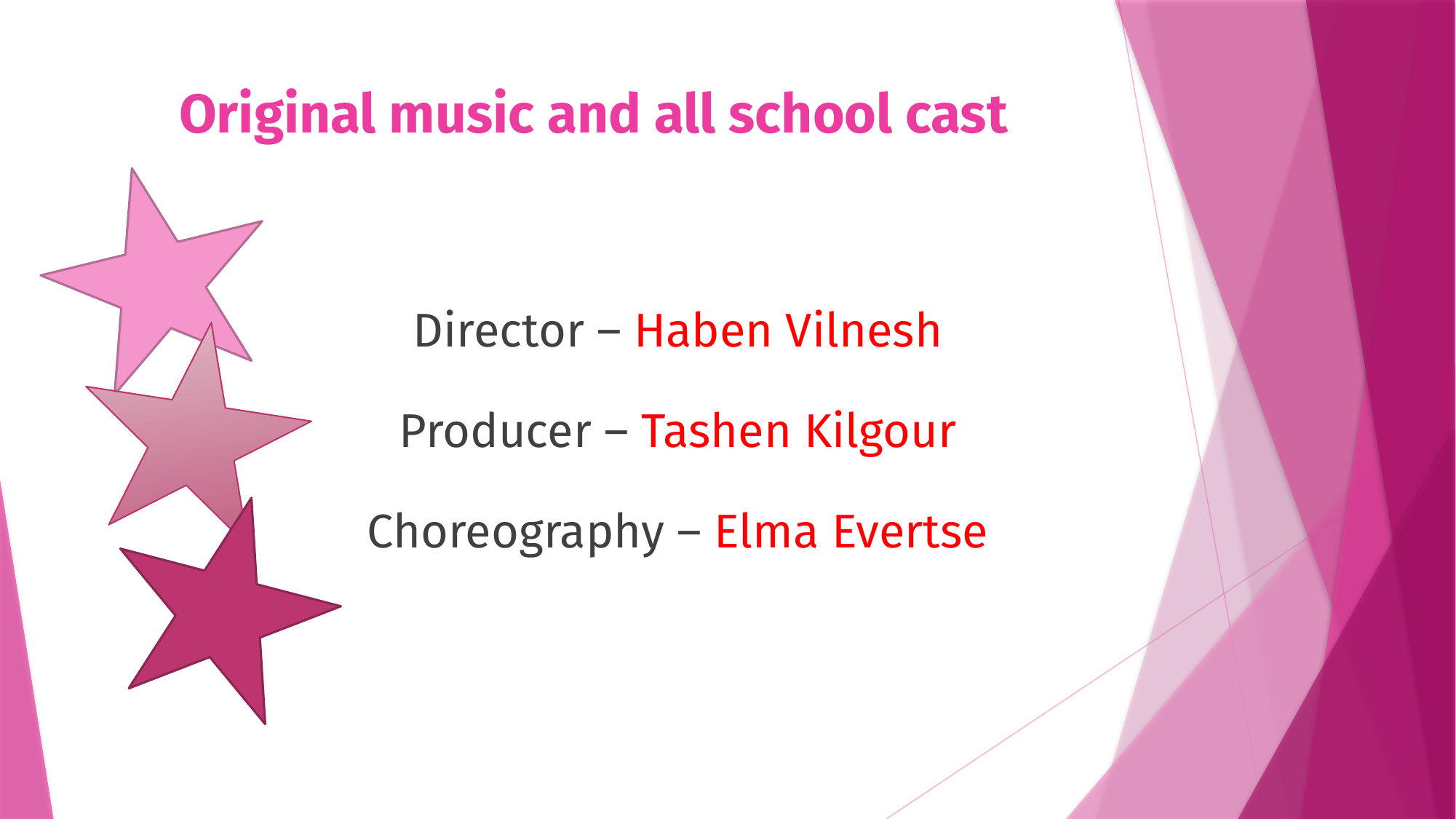

# Original music and all school cast

Director – Haben Vilnesh
Producer – Tashen Kilgour
Choreography – Elma Evertse